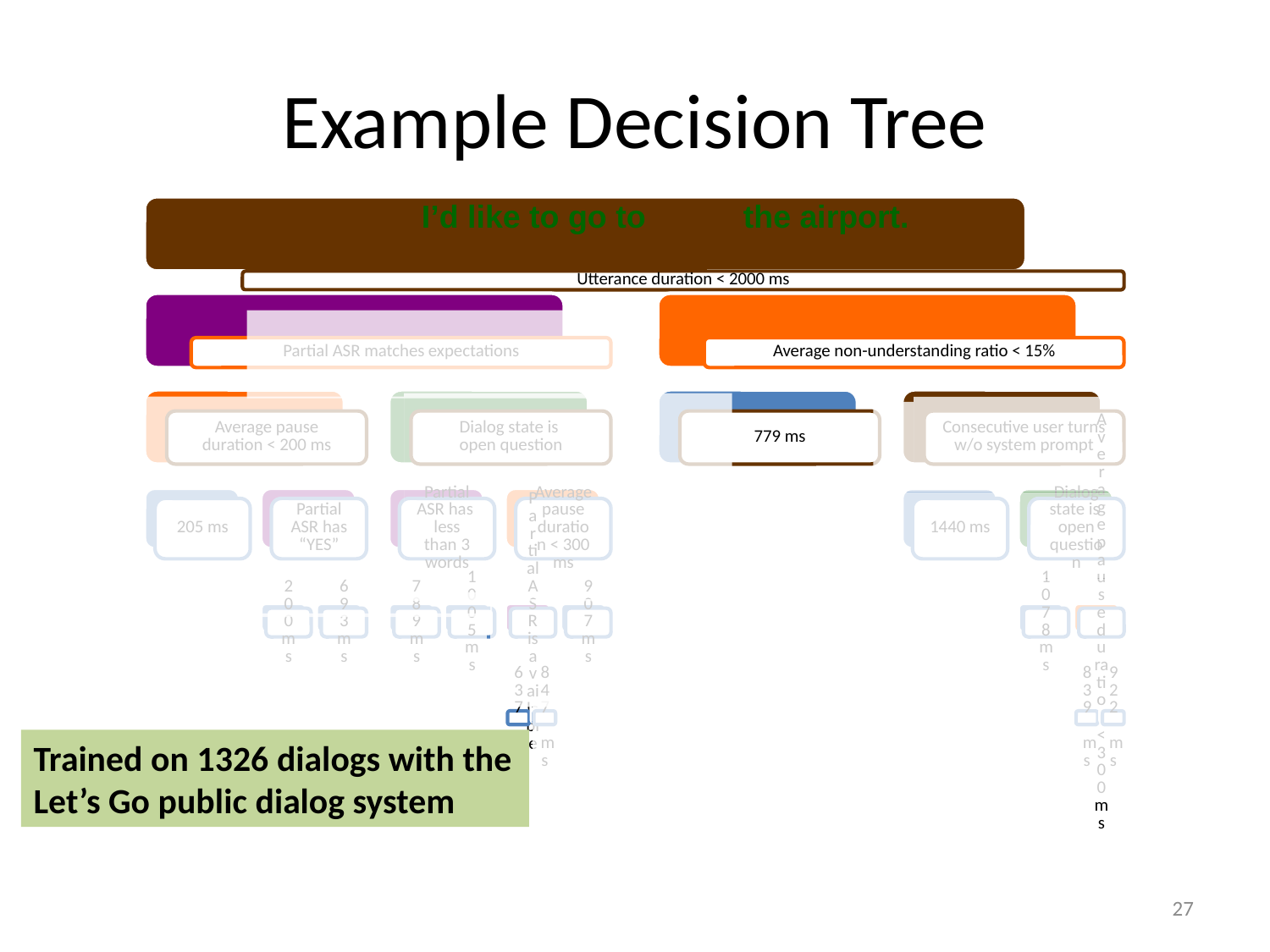

# Example Decision Tree
I’d like to go to           the airport.

Utterance duration < 2000 ms
Partial ASR matches expectations
Average pause duration < 200 ms
205 ms
Partial ASR has “YES”
200 ms
693 ms
Dialog state is
open question
Partial ASR has
less than 3 words
Average non-understanding ratio < 15%
779 ms
1440 ms
Dialog state is
open question

Trained on 1326 dialogs with the Let’s Go public dialog system
27